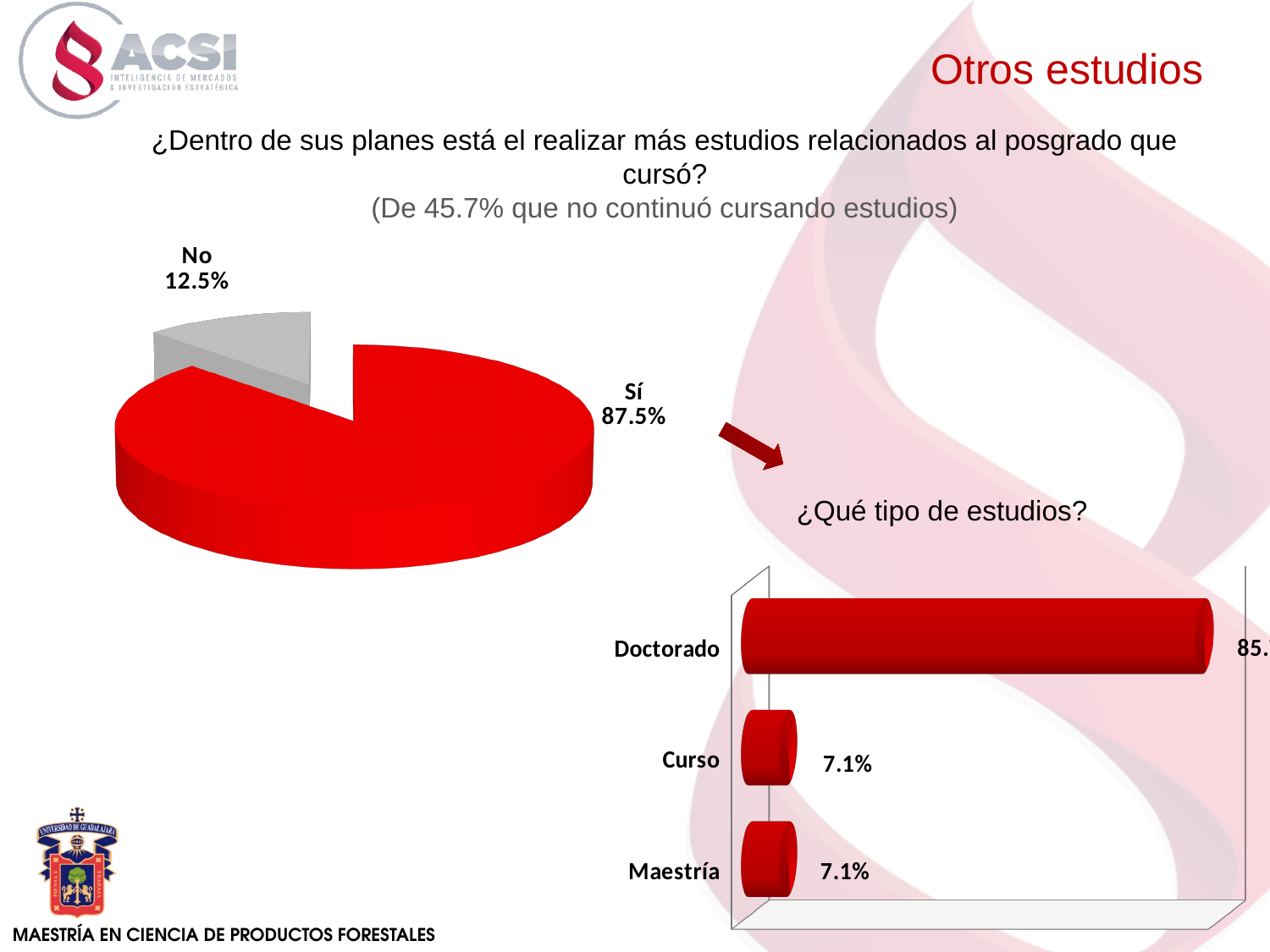

Otros estudios
¿Dentro de sus planes está el realizar más estudios relacionados al posgrado que cursó?
(De 45.7% que no continuó cursando estudios)

[unsupported chart]

¿Qué tipo de estudios?

[unsupported chart]